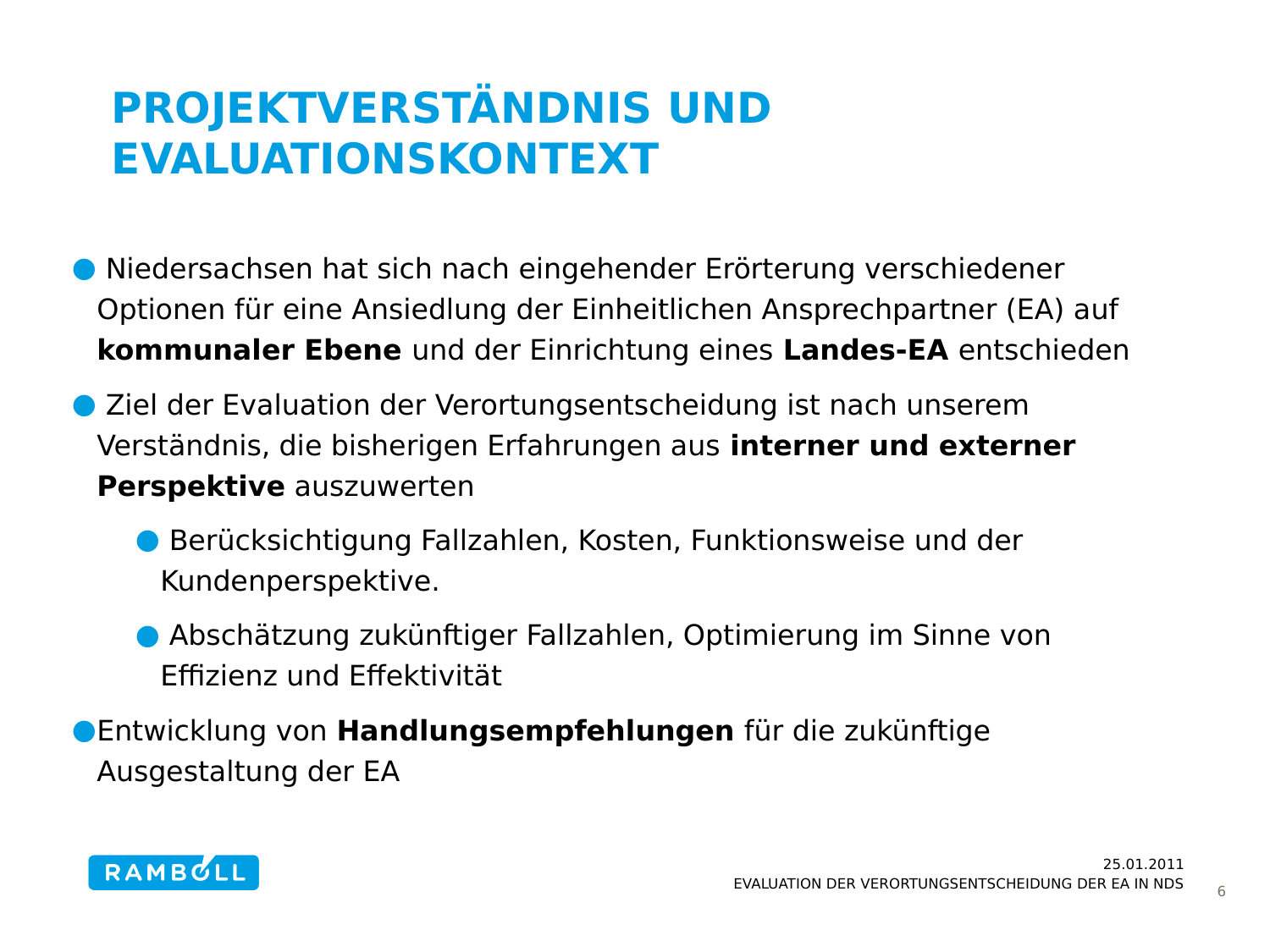

Projektverständnis und Evaluationskontext
 Niedersachsen hat sich nach eingehender Erörterung verschiedener Optionen für eine Ansiedlung der Einheitlichen Ansprechpartner (EA) auf kommunaler Ebene und der Einrichtung eines Landes-EA entschieden
 Ziel der Evaluation der Verortungsentscheidung ist nach unserem Verständnis, die bisherigen Erfahrungen aus interner und externer Perspektive auszuwerten
 Berücksichtigung Fallzahlen, Kosten, Funktionsweise und der Kundenperspektive.
 Abschätzung zukünftiger Fallzahlen, Optimierung im Sinne von Effizienz und Effektivität
Entwicklung von Handlungsempfehlungen für die zukünftige Ausgestaltung der EA

25.01.2011
Evaluation der Verortungsentscheidung der EA in Nds
6